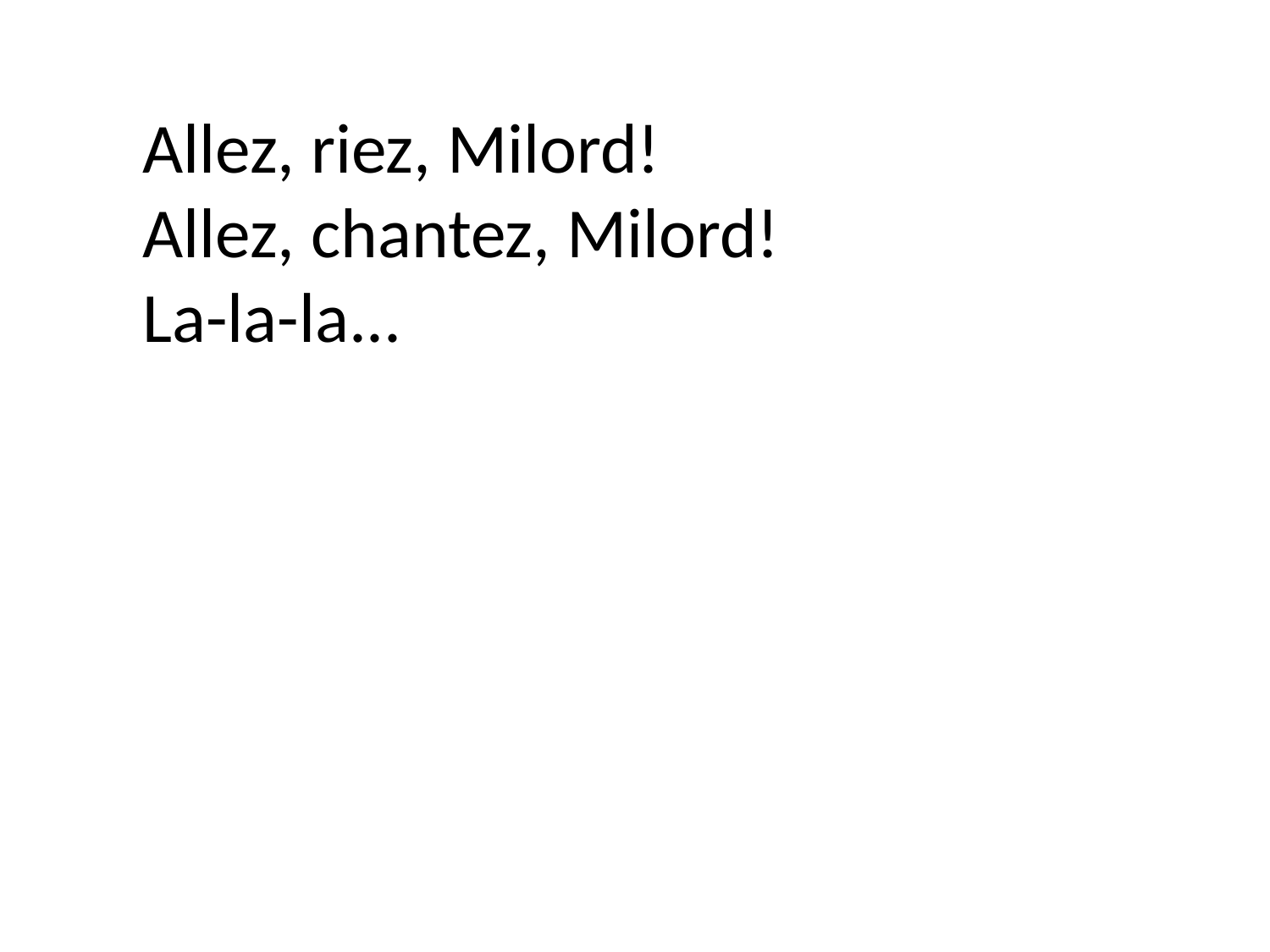

Allez, riez, Milord!
Allez, chantez, Milord!
La-la-la...